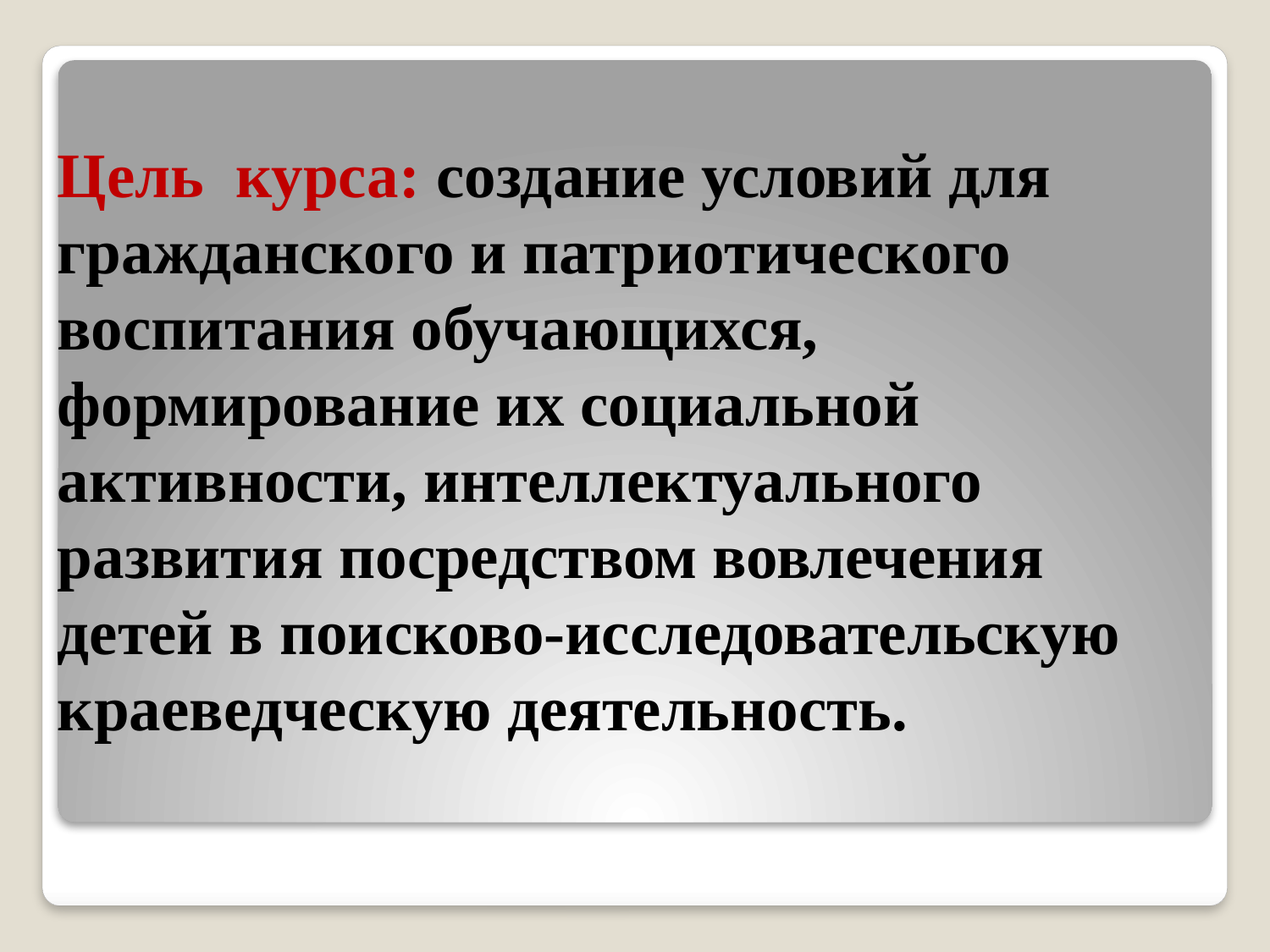

# Цель  курса: создание условий для гражданского и патриотического воспитания обучающихся, формирование их социальной активности, интеллектуального развития посредством вовлечения детей в поисково-исследовательскую краеведческую деятельность.